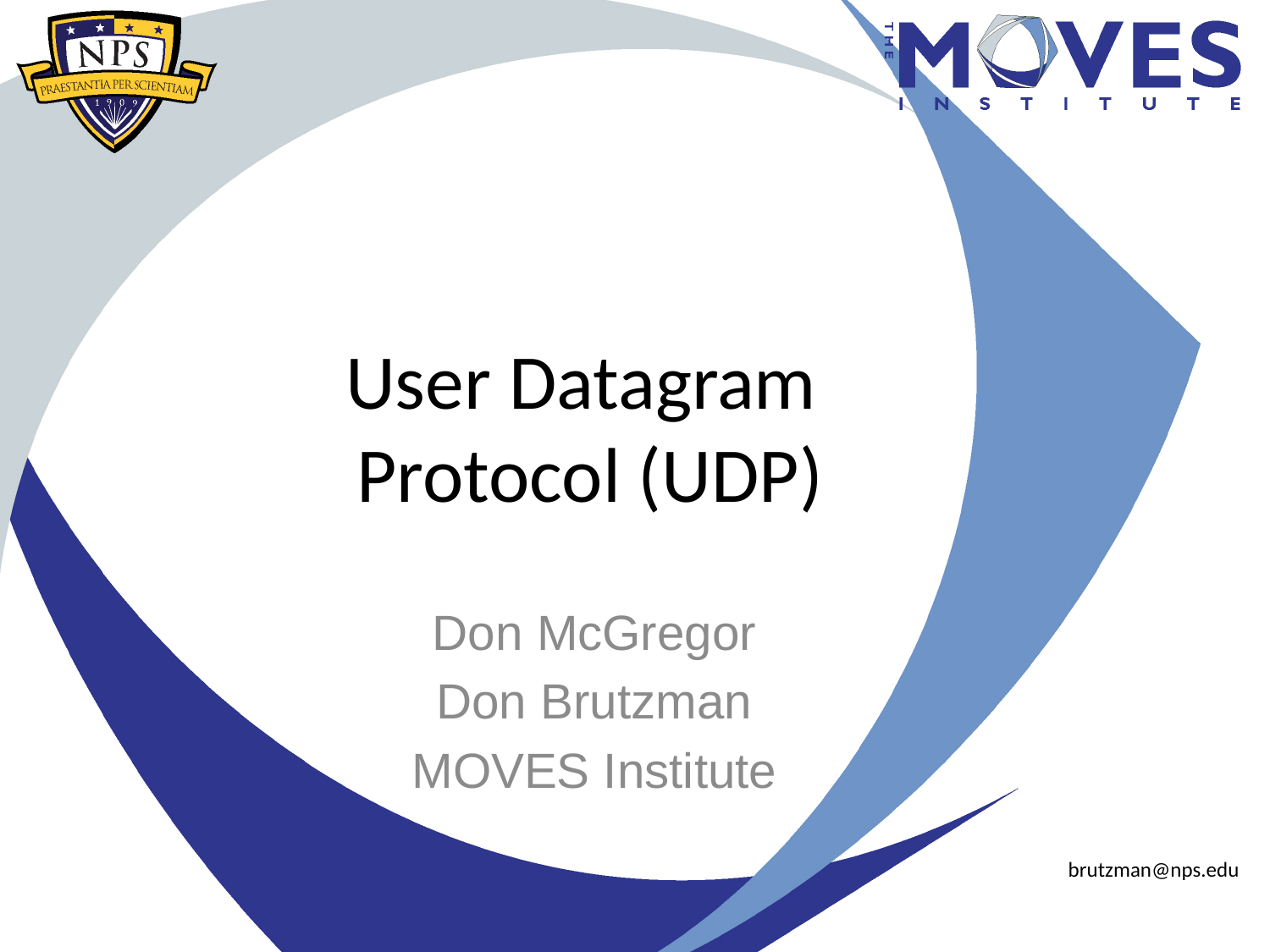

# User Datagram Protocol (UDP)
Don McGregor
Don Brutzman
MOVES Institute
brutzman@nps.edu